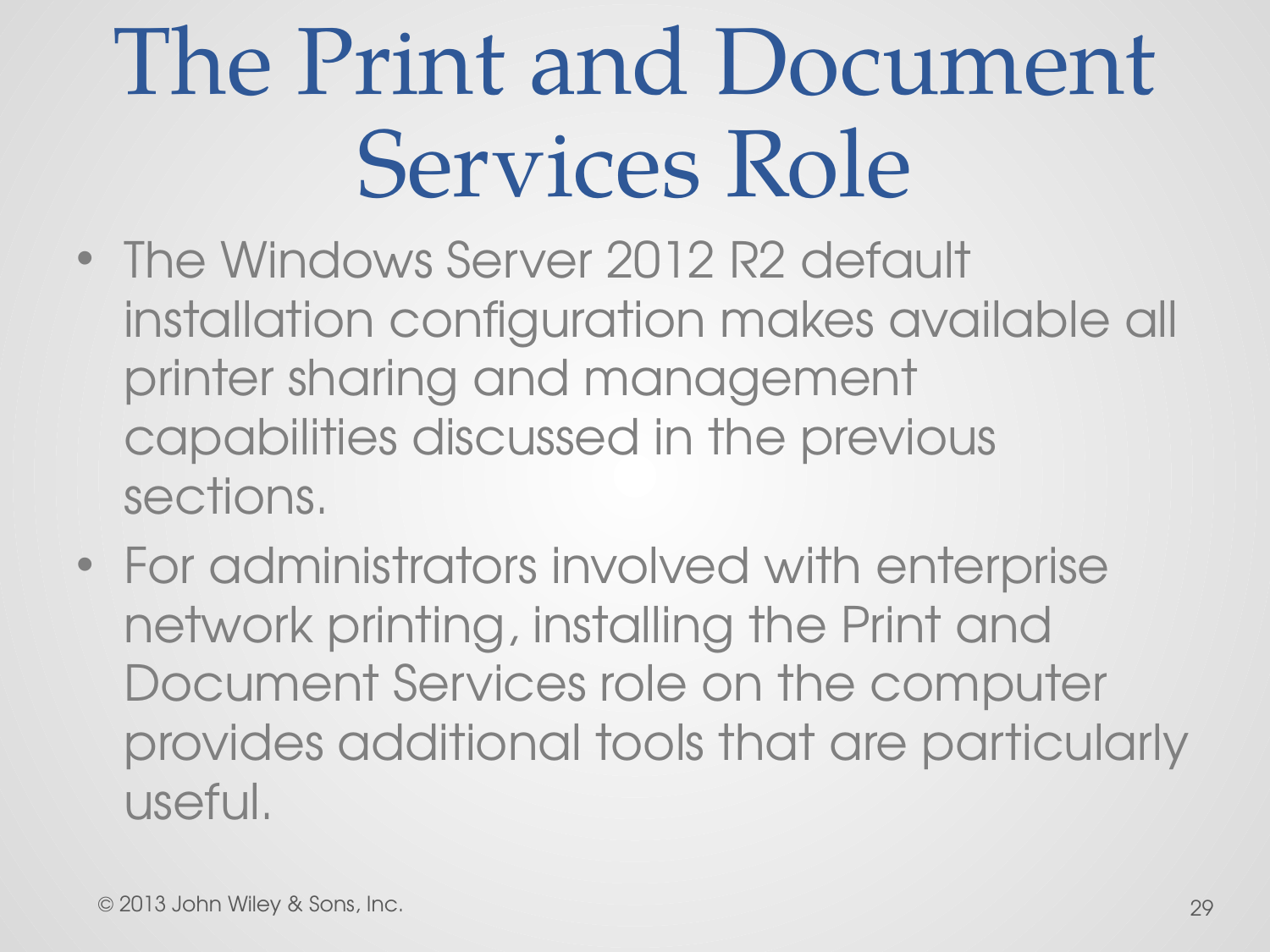

# The Print and Document Services Role
The Windows Server 2012 R2 default installation configuration makes available all printer sharing and management capabilities discussed in the previous sections.
For administrators involved with enterprise network printing, installing the Print and Document Services role on the computer provides additional tools that are particularly useful.
© 2013 John Wiley & Sons, Inc.
29